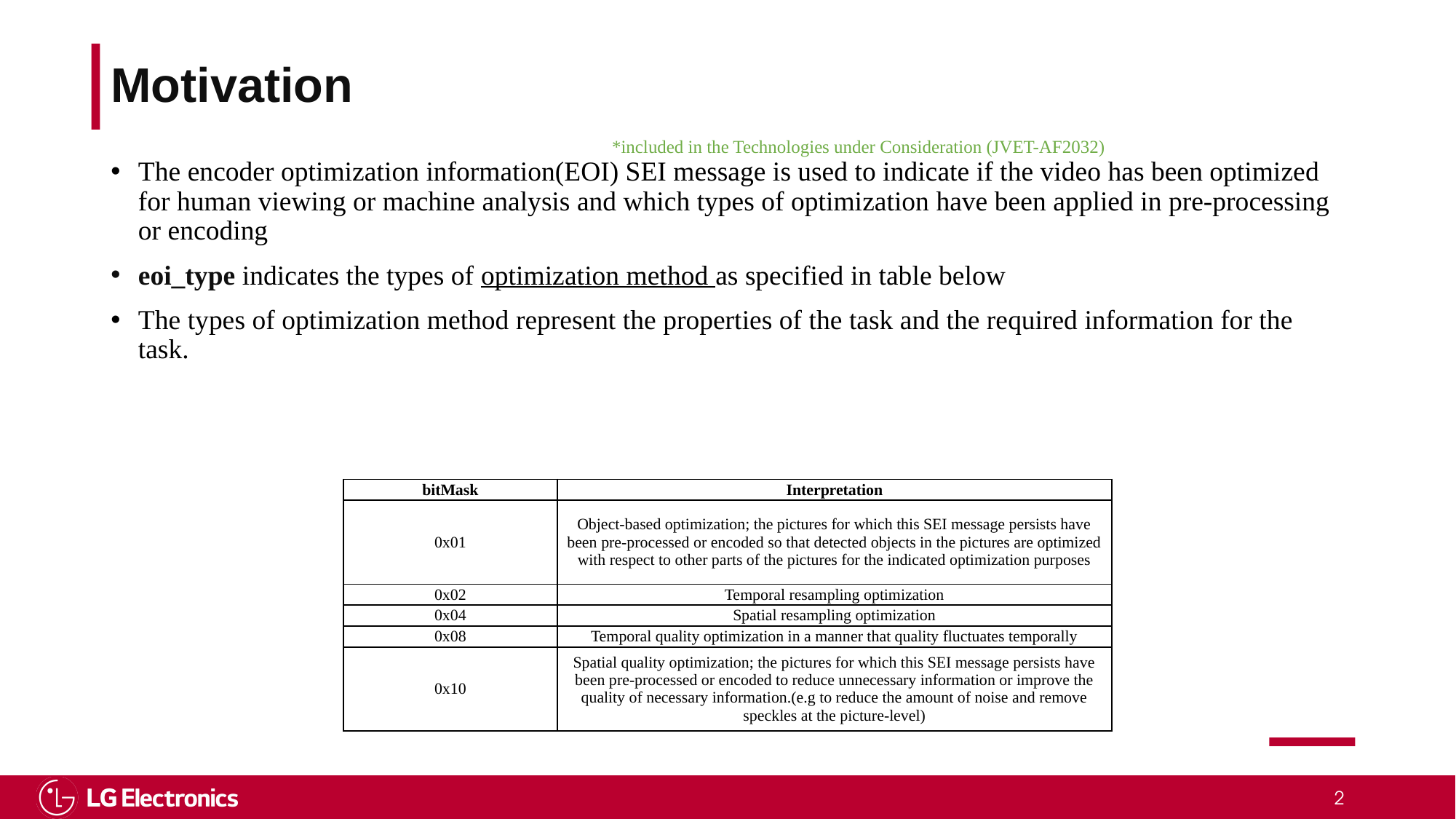

# Motivation
*included in the Technologies under Consideration (JVET-AF2032)
The encoder optimization information(EOI) SEI message is used to indicate if the video has been optimized for human viewing or machine analysis and which types of optimization have been applied in pre-processing or encoding
eoi_type indicates the types of optimization method as specified in table below
The types of optimization method represent the properties of the task and the required information for the task.

| bitMask | Interpretation |
| --- | --- |
| 0x01 | Object-based optimization; the pictures for which this SEI message persists have been pre-processed or encoded so that detected objects in the pictures are optimized with respect to other parts of the pictures for the indicated optimization purposes |
| 0x02 | Temporal resampling optimization |
| 0x04 | Spatial resampling optimization |
| 0x08 | Temporal quality optimization in a manner that quality fluctuates temporally |
| 0x10 | Spatial quality optimization; the pictures for which this SEI message persists have been pre-processed or encoded to reduce unnecessary information or improve the quality of necessary information.(e.g to reduce the amount of noise and remove speckles at the picture-level) |
2